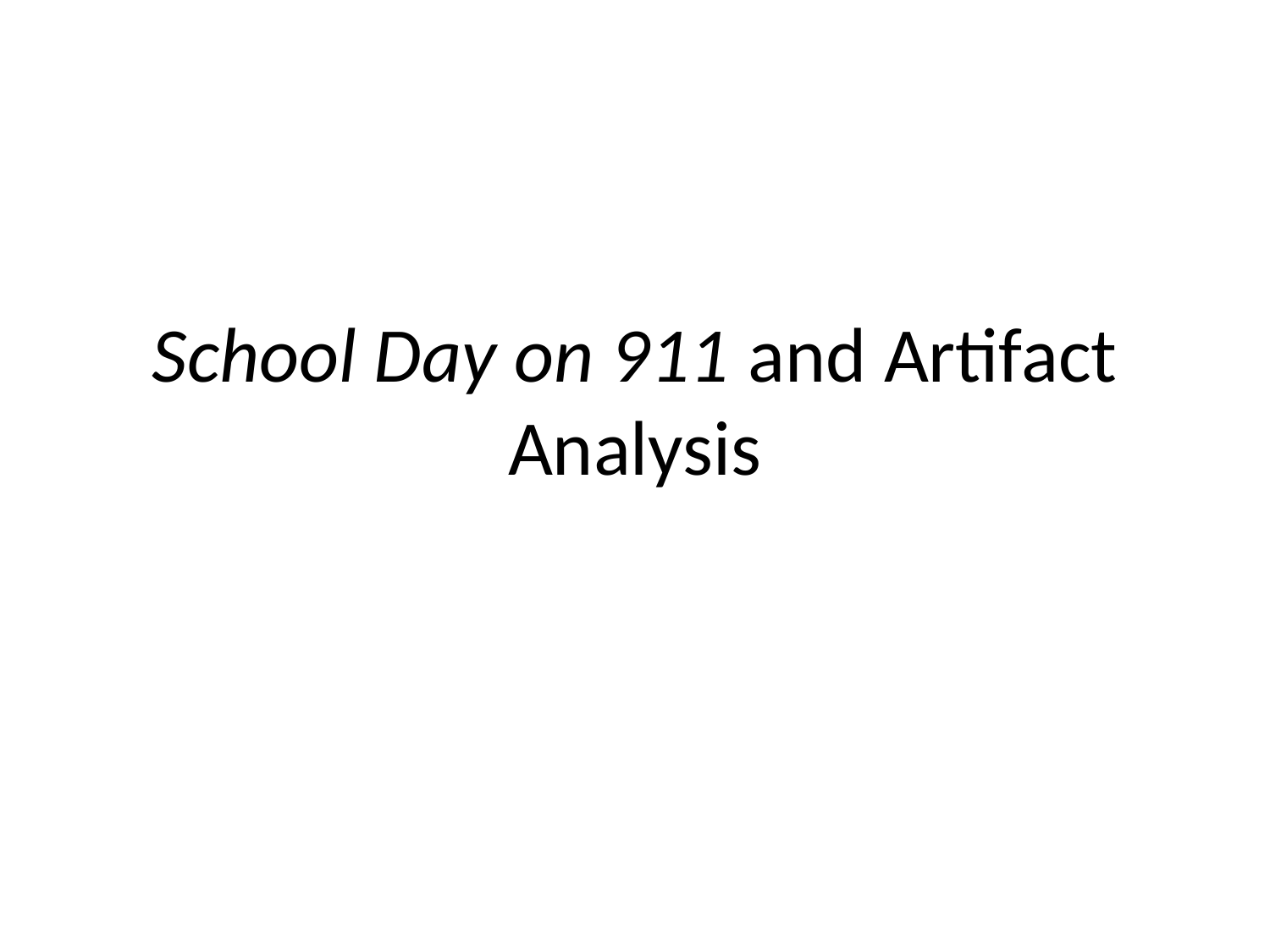

# School Day on 911 and Artifact Analysis